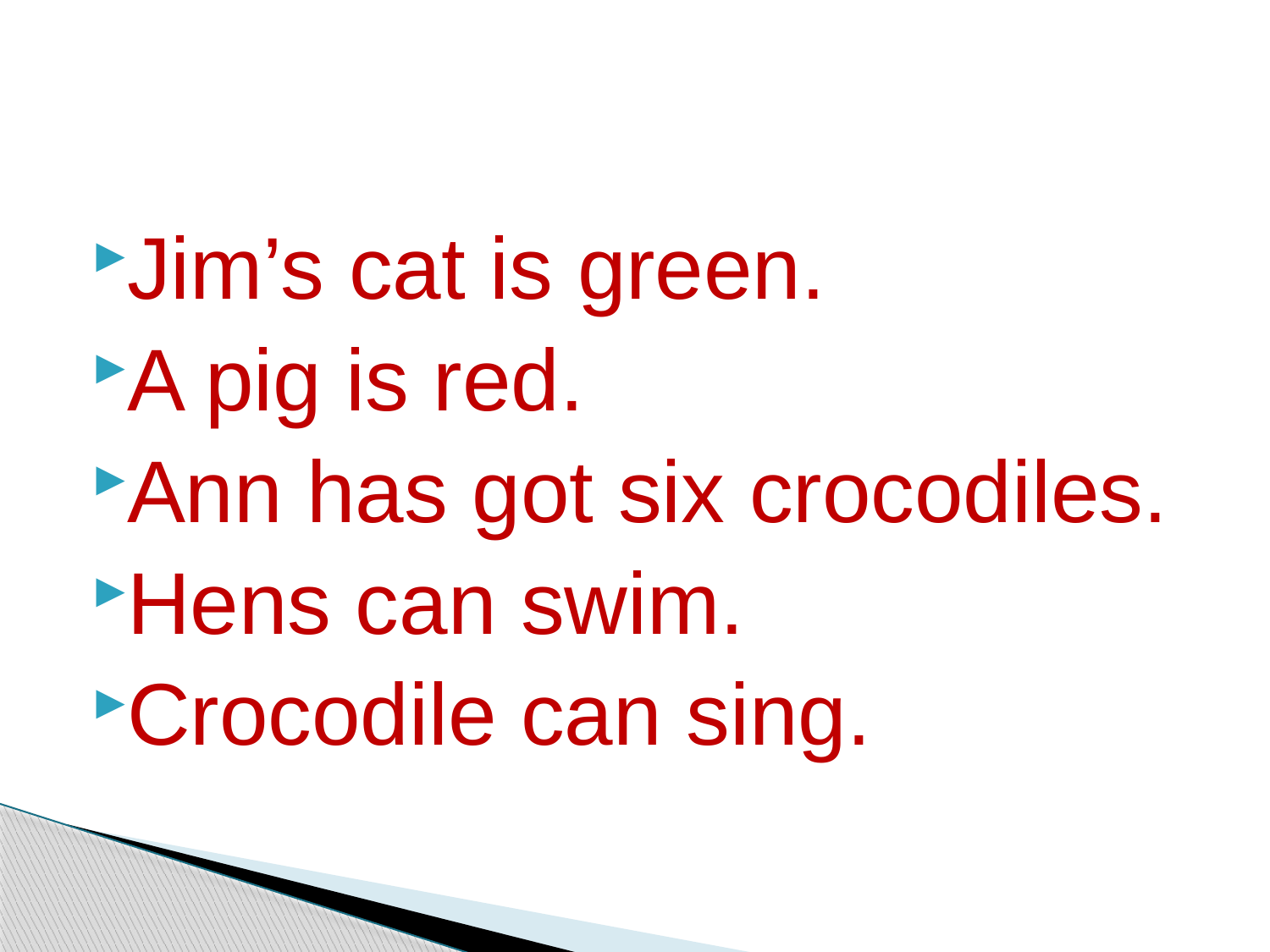

#
Jim’s cat is green.
A pig is red.
Ann has got six crocodiles.
Hens can swim.
Crocodile can sing.